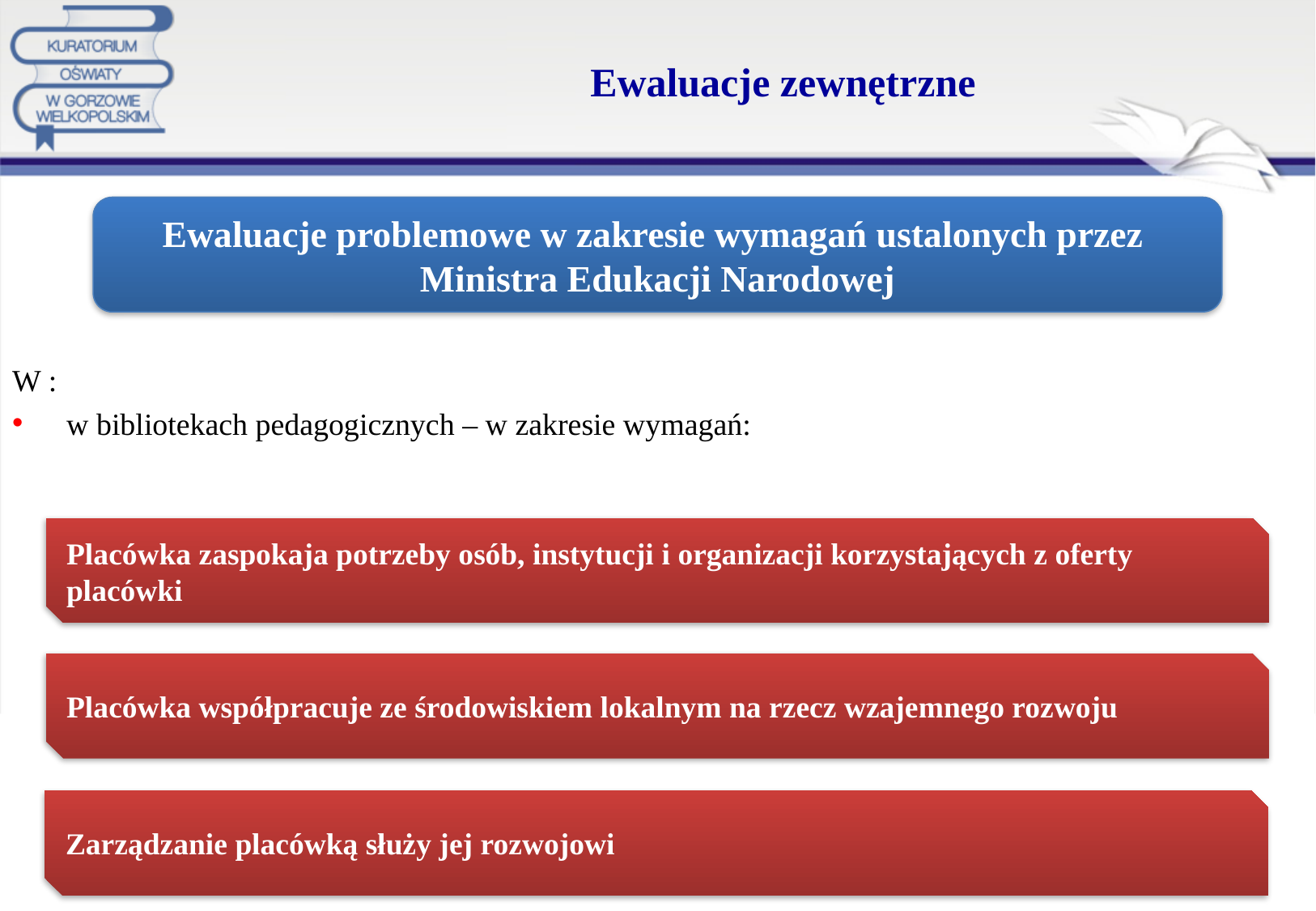

# Ewaluacje zewnętrzne

W :
w bibliotekach pedagogicznych – w zakresie wymagań:

Ewaluacje problemowe w zakresie wymagań ustalonych przez
Ministra Edukacji Narodowej
Placówka zaspokaja potrzeby osób, instytucji i organizacji korzystających z oferty placówki
Placówka współpracuje ze środowiskiem lokalnym na rzecz wzajemnego rozwoju

Zarządzanie placówką służy jej rozwojowi
93